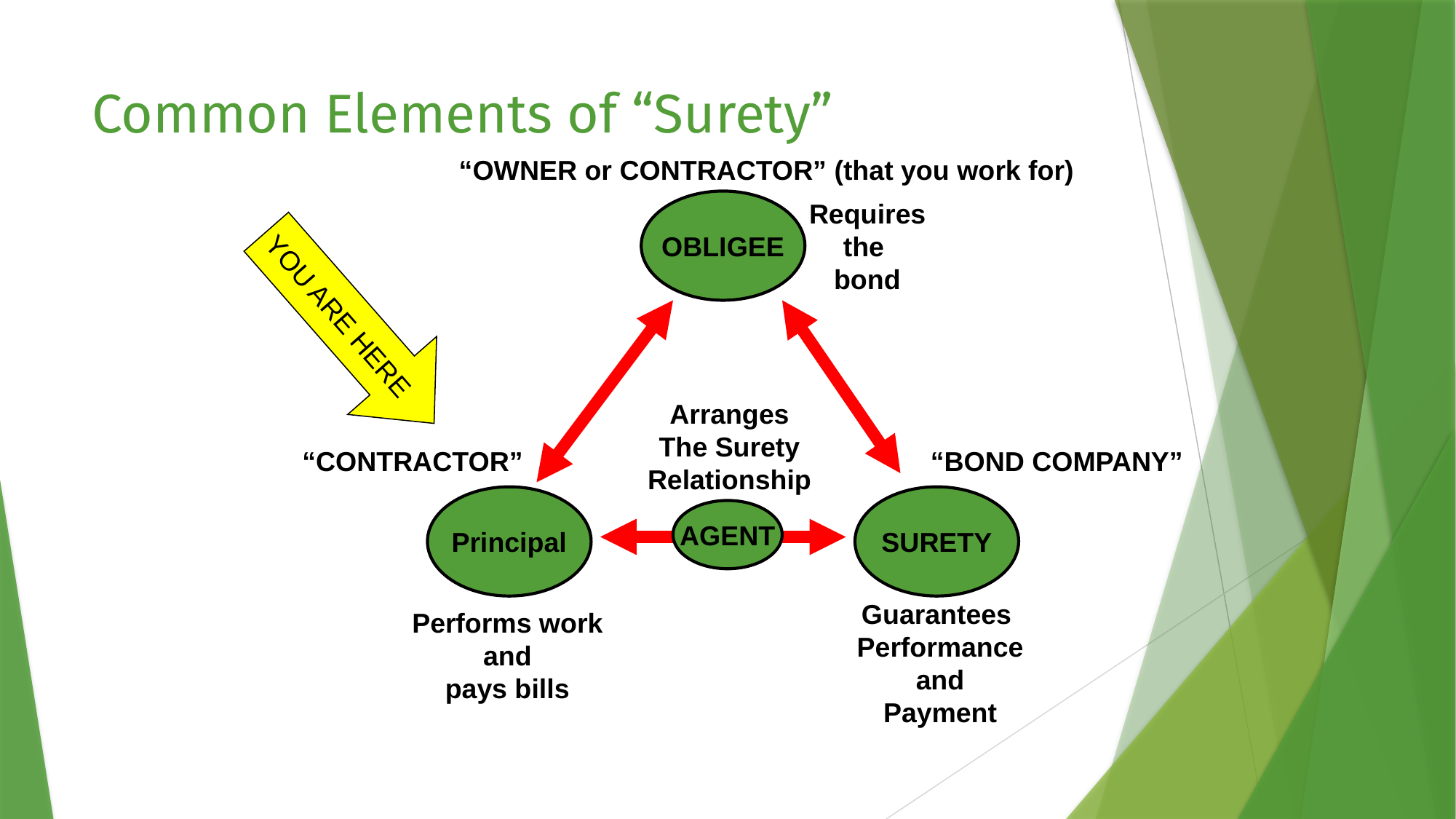

# Common Elements of “Surety”
“OWNER or CONTRACTOR” (that you work for)
OBLIGEE
Requires
the
bond
YOU ARE HERE

Arranges
The Surety
Relationship
“CONTRACTOR”
“BOND COMPANY”
Principal
SURETY
AGENT

Guarantees
Performance
and
Payment
Performs work
and
pays bills